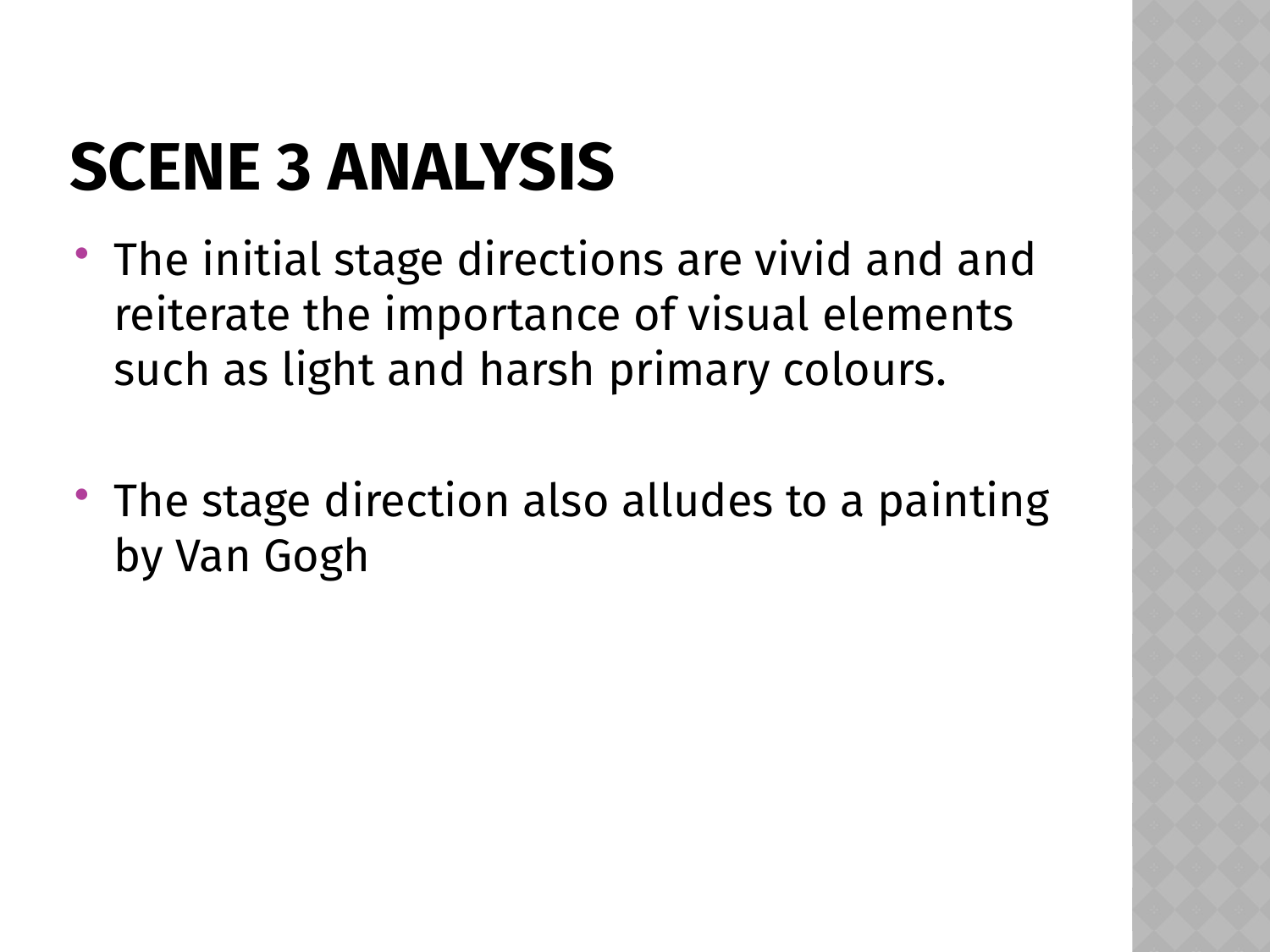

# Scene 3 analysis
The initial stage directions are vivid and and reiterate the importance of visual elements such as light and harsh primary colours.

The stage direction also alludes to a painting by Van Gogh